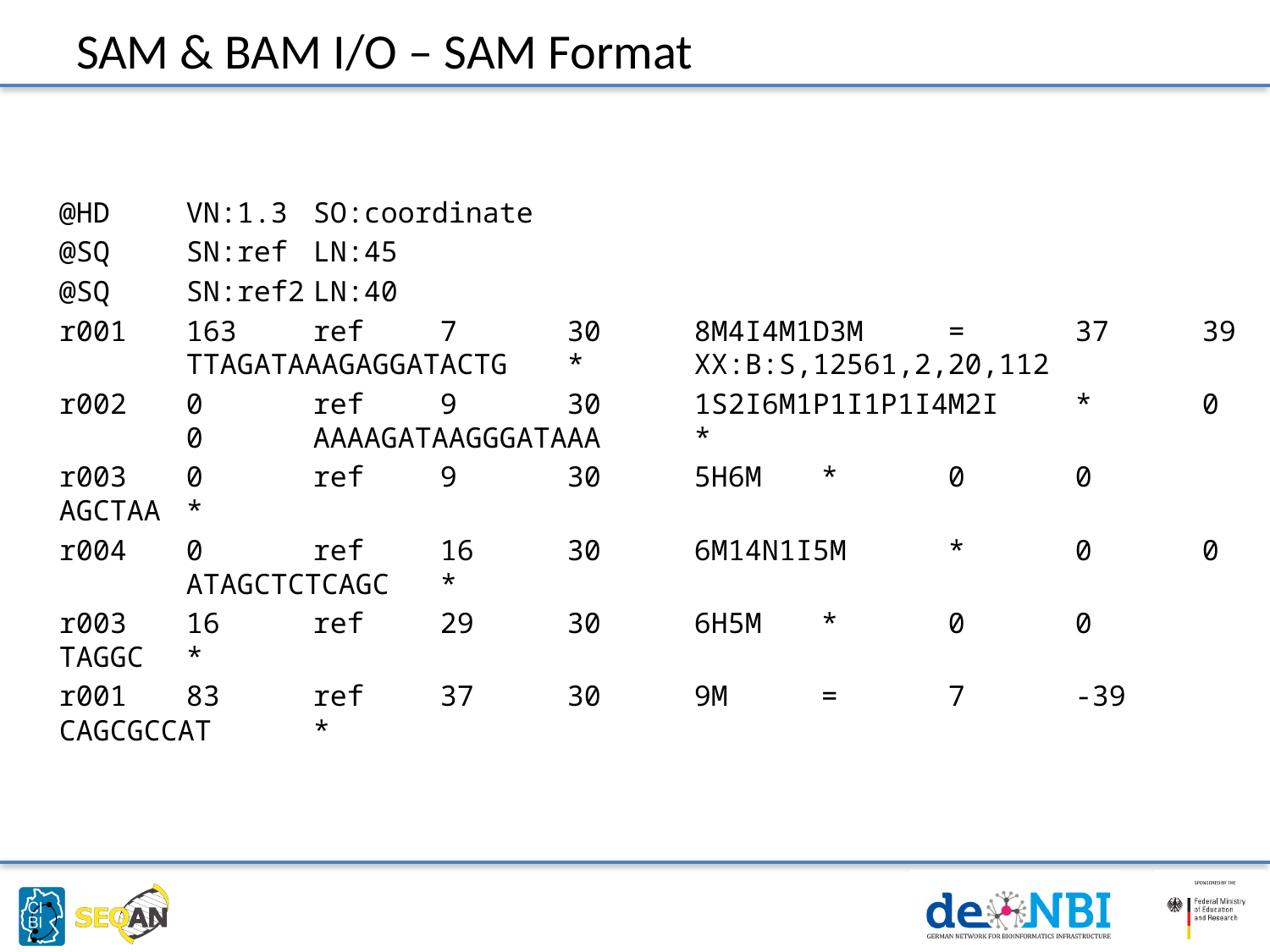

# SAM & BAM I/O – SAM Format
@HD	VN:1.3	SO:coordinate
@SQ	SN:ref	LN:45
@SQ	SN:ref2	LN:40
r001	163	ref	7	30	8M4I4M1D3M	=	37	39	TTAGATAAAGAGGATACTG	*	XX:B:S,12561,2,20,112
r002	0	ref	9	30	1S2I6M1P1I1P1I4M2I	*	0	0	AAAAGATAAGGGATAAA	*
r003	0	ref	9	30	5H6M	*	0	0	AGCTAA	*
r004	0	ref	16	30	6M14N1I5M	*	0	0	ATAGCTCTCAGC	*
r003	16	ref	29	30	6H5M	*	0	0	TAGGC	*
r001	83	ref	37	30	9M	=	7	-39	CAGCGCCAT	*